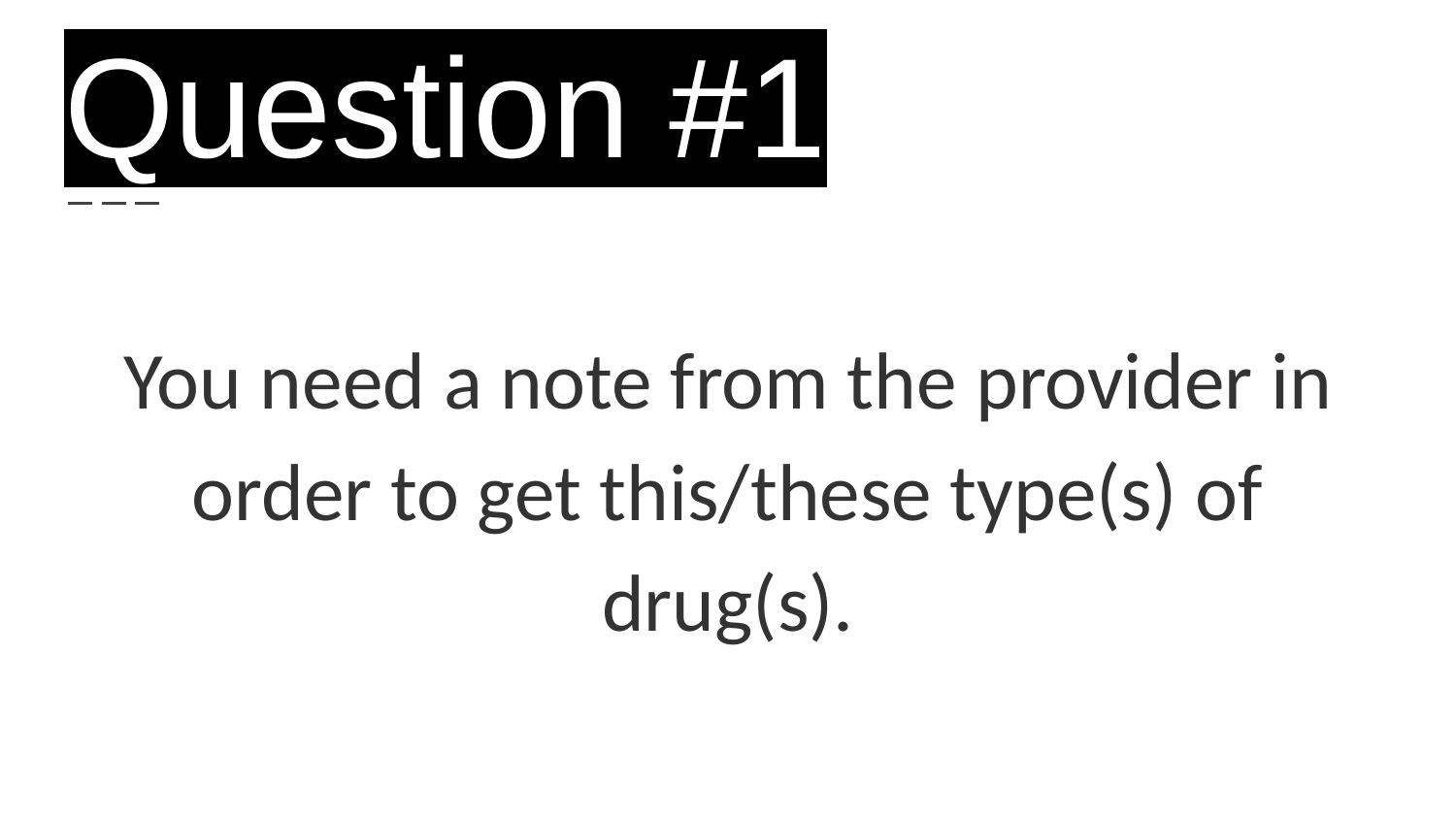

# Question #1
You need a note from the provider in order to get this/these type(s) of drug(s).